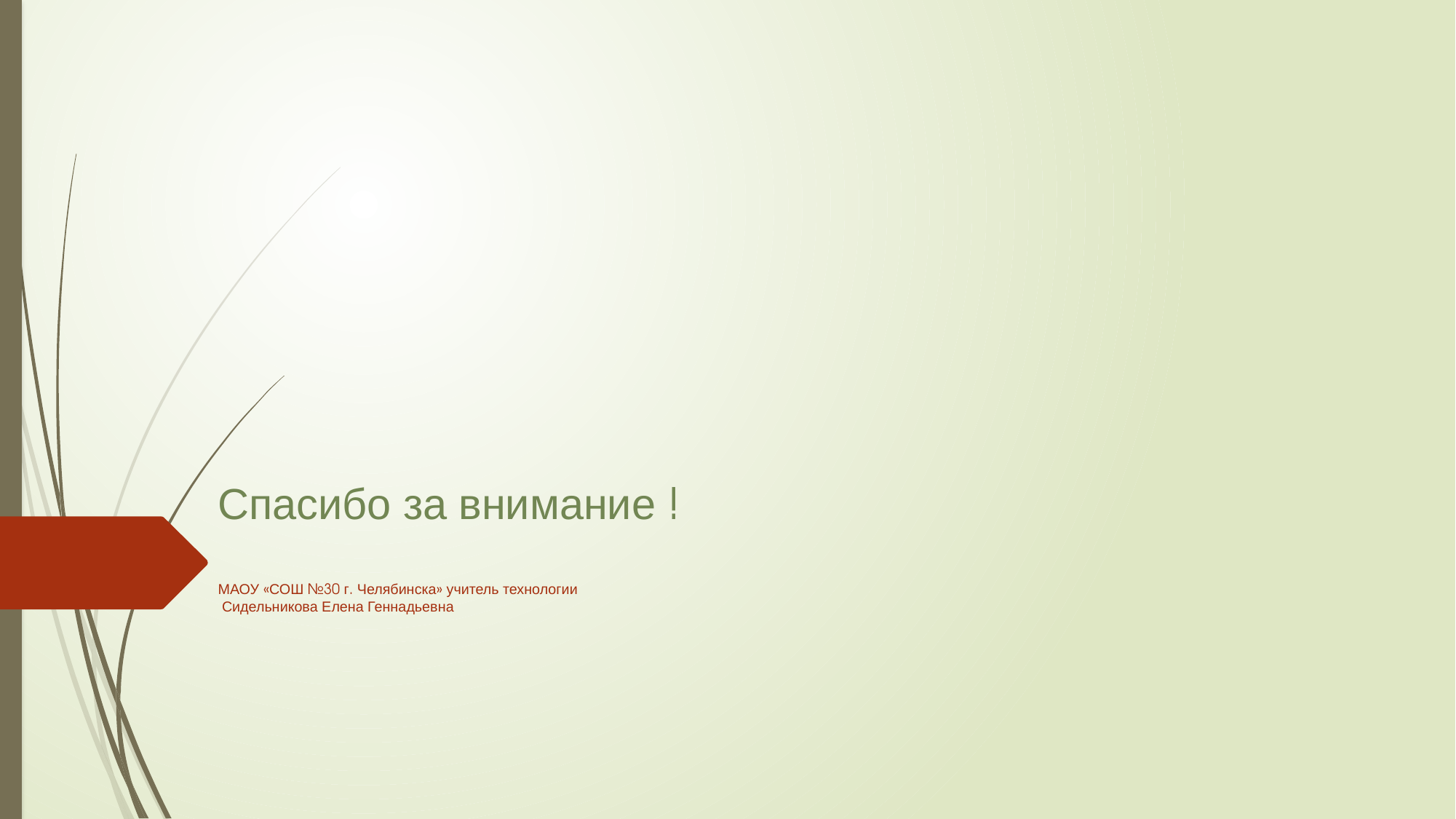

# Спасибо за внимание ! МАОУ «СОШ №30 г. Челябинска» учитель технологии Сидельникова Елена Геннадьевна